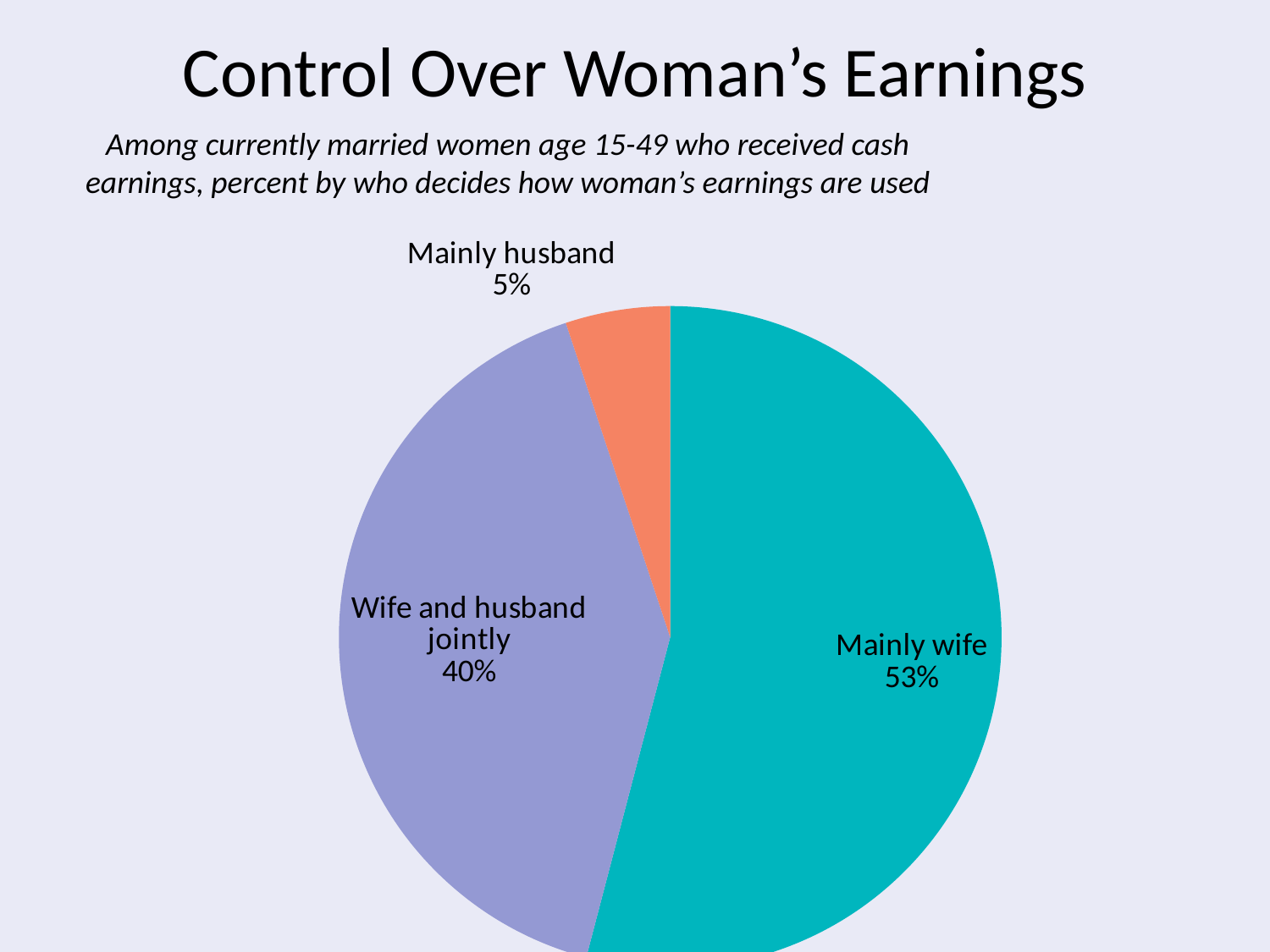

# Control Over Woman’s Earnings
Among currently married women age 15-49 who received cash earnings, percent by who decides how woman’s earnings are used

### Chart

| Category | Sales |
|---|---|
| Mainly wife | 53.0 |
| Wife and husband jointly | 40.0 |
| Mainly husband | 5.0 |